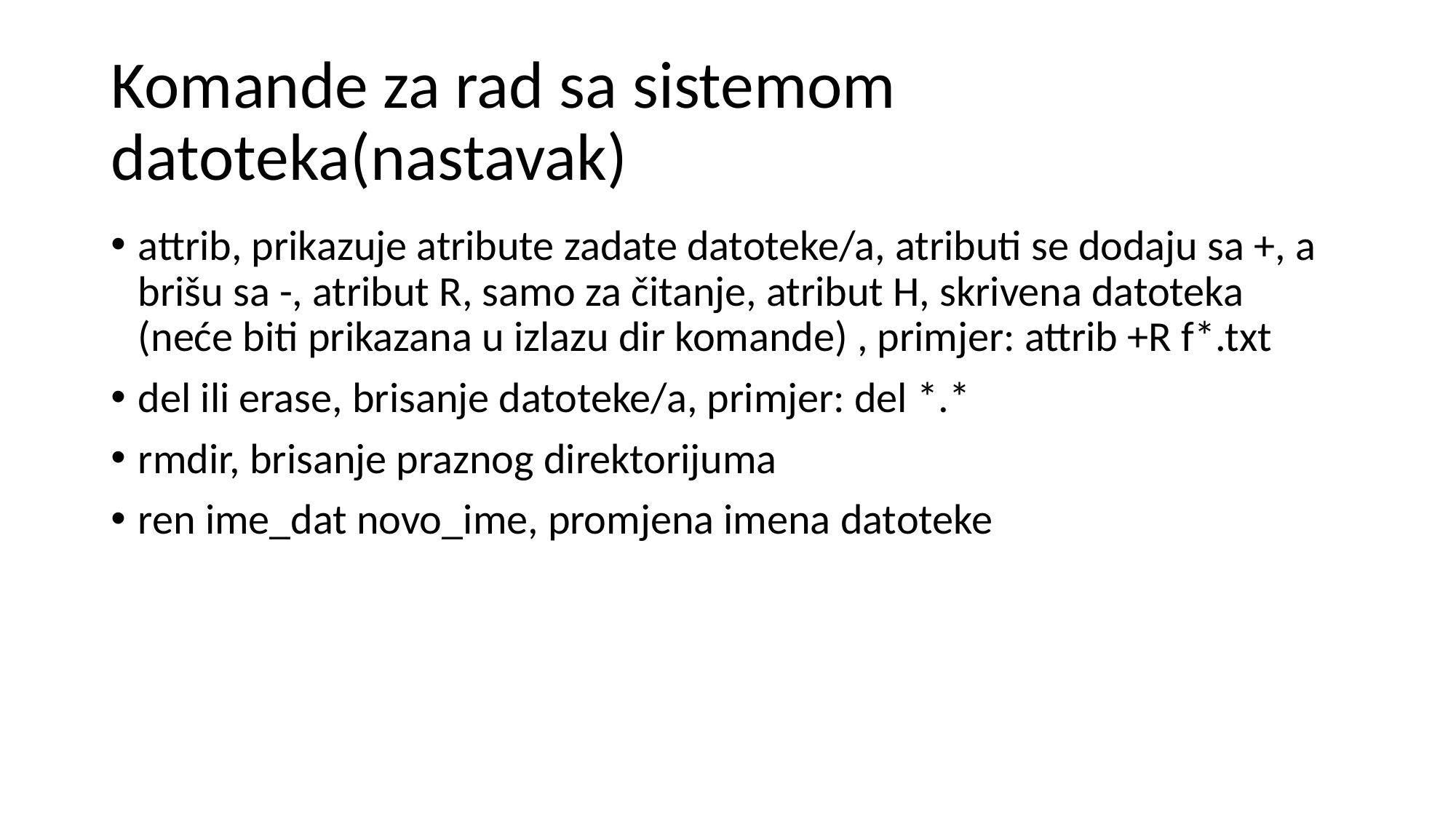

# Komande za rad sa sistemom datoteka(nastavak)
attrib, prikazuje atribute zadate datoteke/a, atributi se dodaju sa +, a brišu sa -, atribut R, samo za čitanje, atribut H, skrivena datoteka (neće biti prikazana u izlazu dir komande) , primjer: attrib +R f*.txt
del ili erase, brisanje datoteke/a, primjer: del *.*
rmdir, brisanje praznog direktorijuma
ren ime_dat novo_ime, promjena imena datoteke